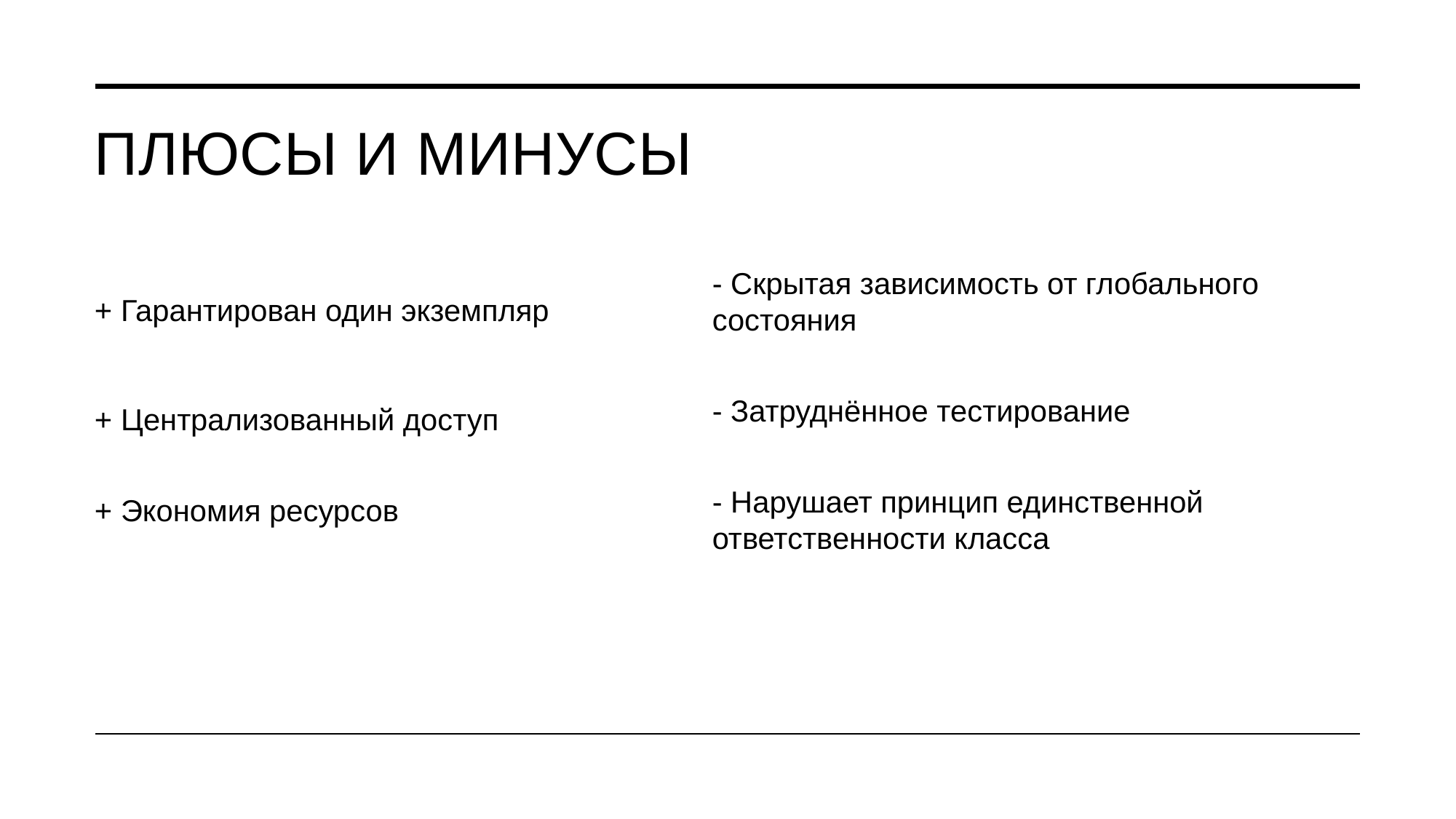

# ПЛЮСЫ И МИНУСЫ
- Скрытая зависимость от глобального
состояния
- Затруднённое тестирование
- Нарушает принцип единственной
ответственности класса
+ Гарантирован один экземпляр
+ Централизованный доступ
+ Экономия ресурсов